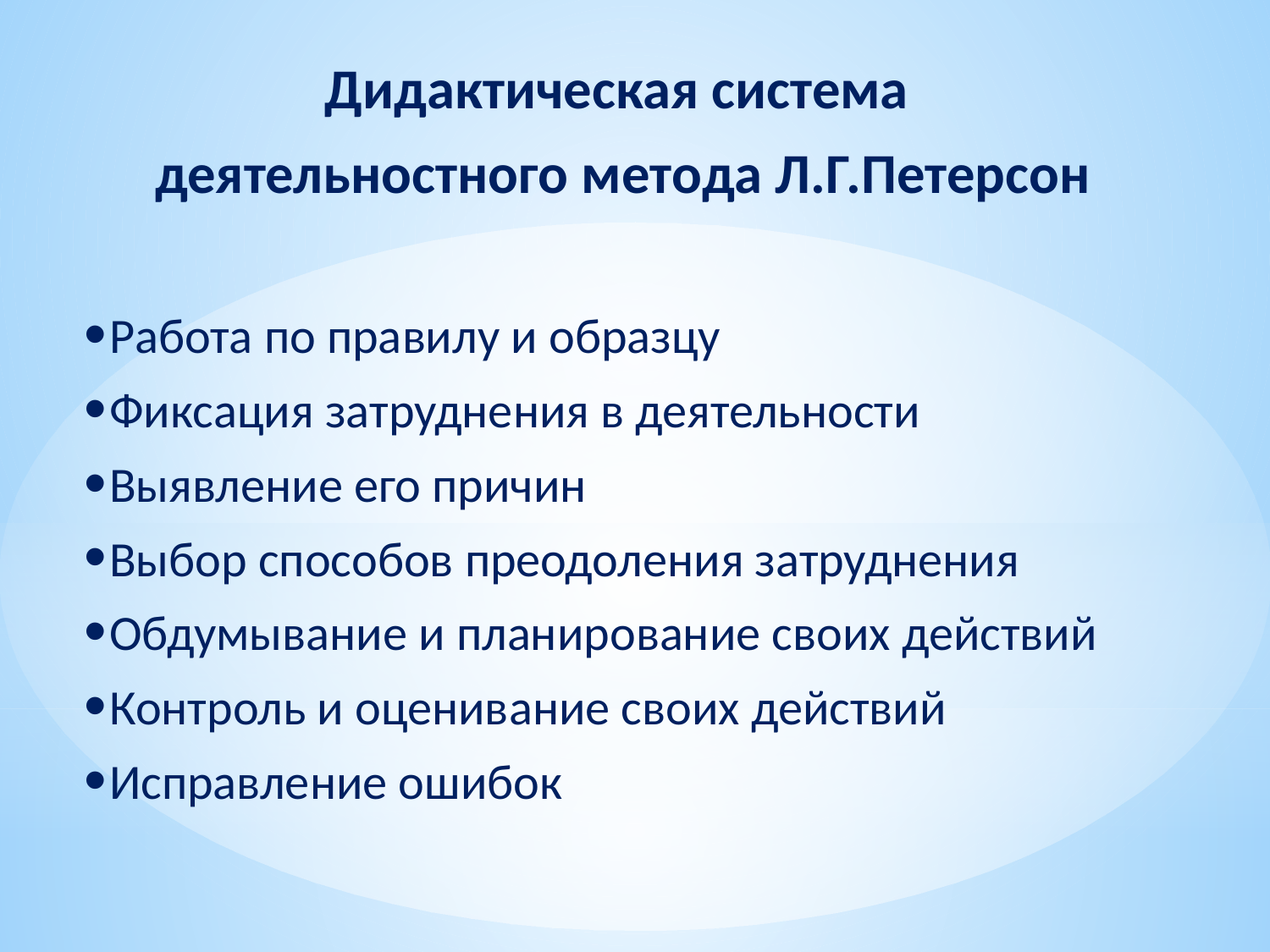

Дидактическая система
деятельностного метода Л.Г.Петерсон

Работа по правилу и образцу
Фиксация затруднения в деятельности
Выявление его причин
Выбор способов преодоления затруднения
Обдумывание и планирование своих действий
Контроль и оценивание своих действий
Исправление ошибок